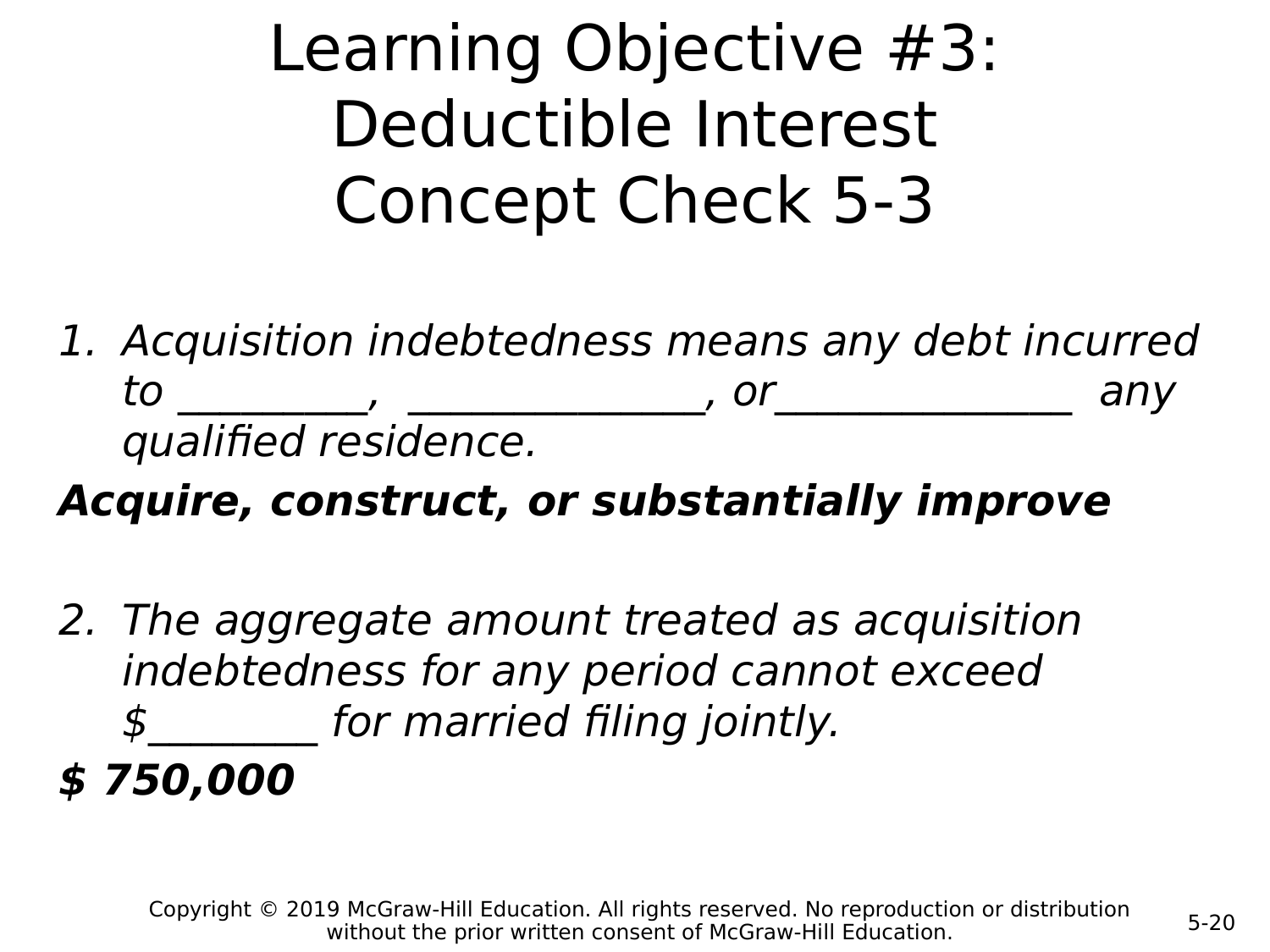

# Learning Objective #3: Deductible Interest Concept Check 5-3
Acquisition indebtedness means any debt incurred to _________,  ______________, or______________  any qualified residence.
Acquire, construct, or substantially improve

The aggregate amount treated as acquisition indebtedness for any period cannot exceed $________ for married filing jointly.
$ 750,000